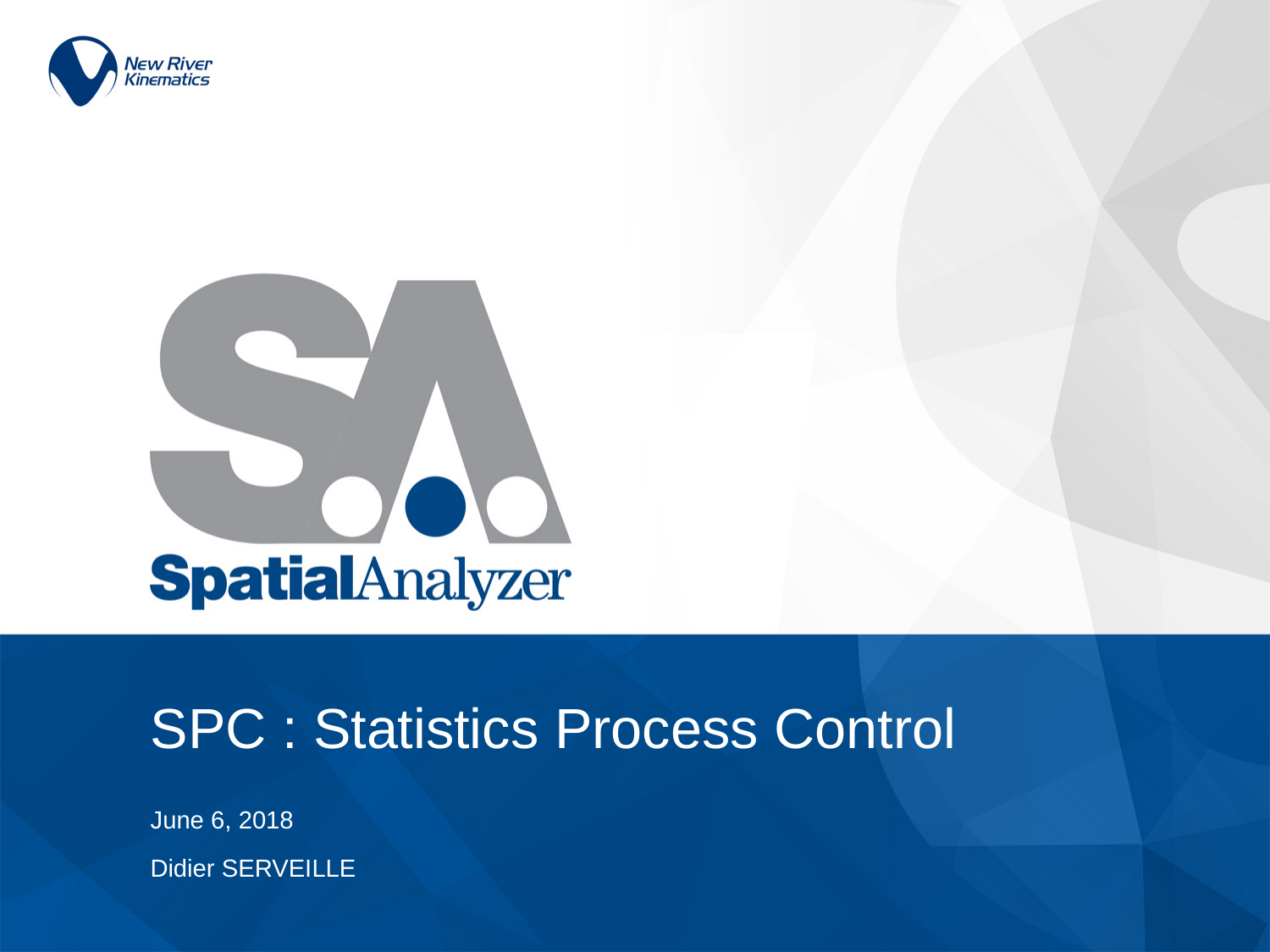

# SPC : Statistics Process Control
June 6, 2018
Didier SERVEILLE